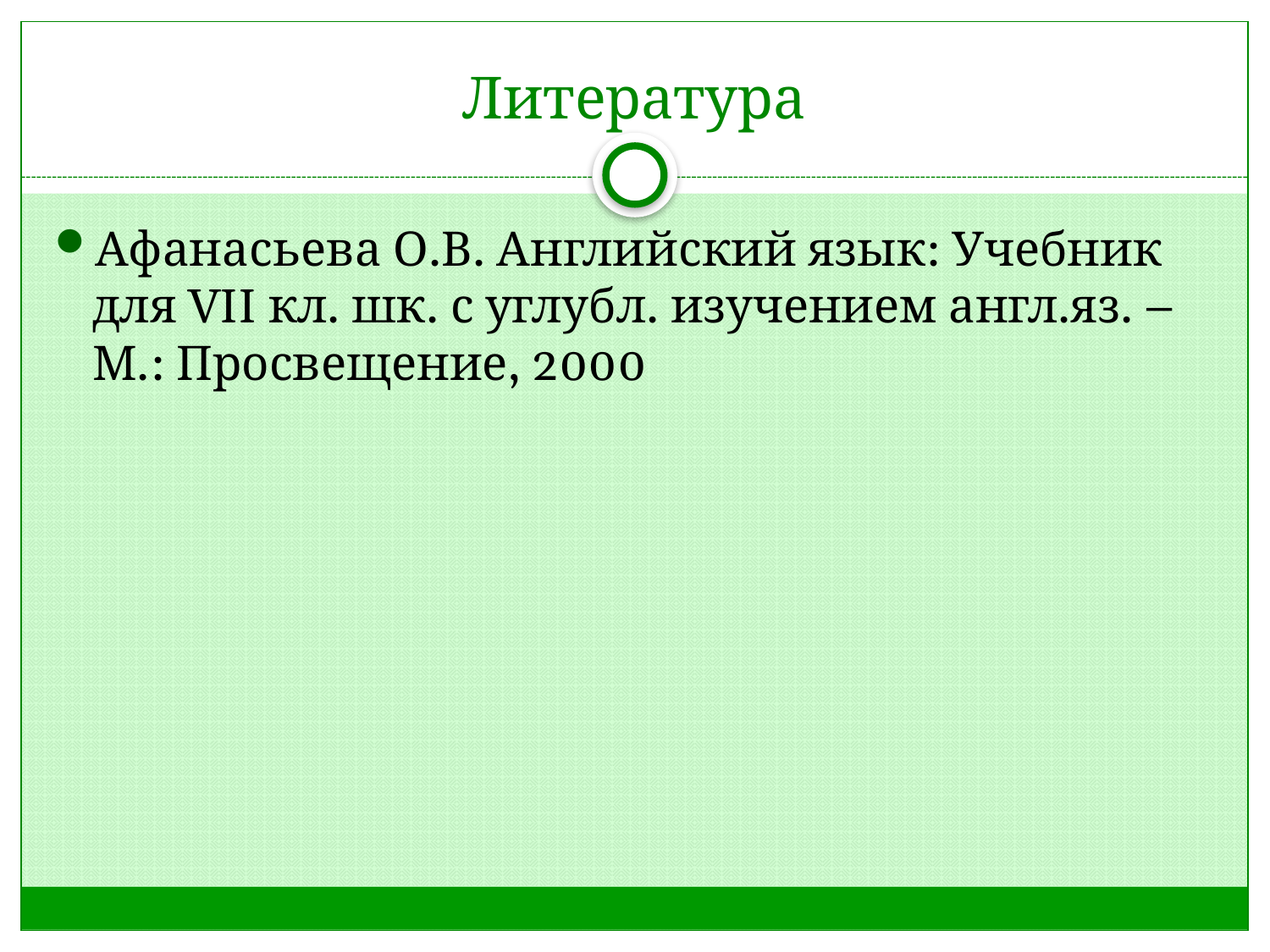

# Литература
Афанасьева О.В. Английский язык: Учебник для VII кл. шк. с углубл. изучением англ.яз. – М.: Просвещение, 2000